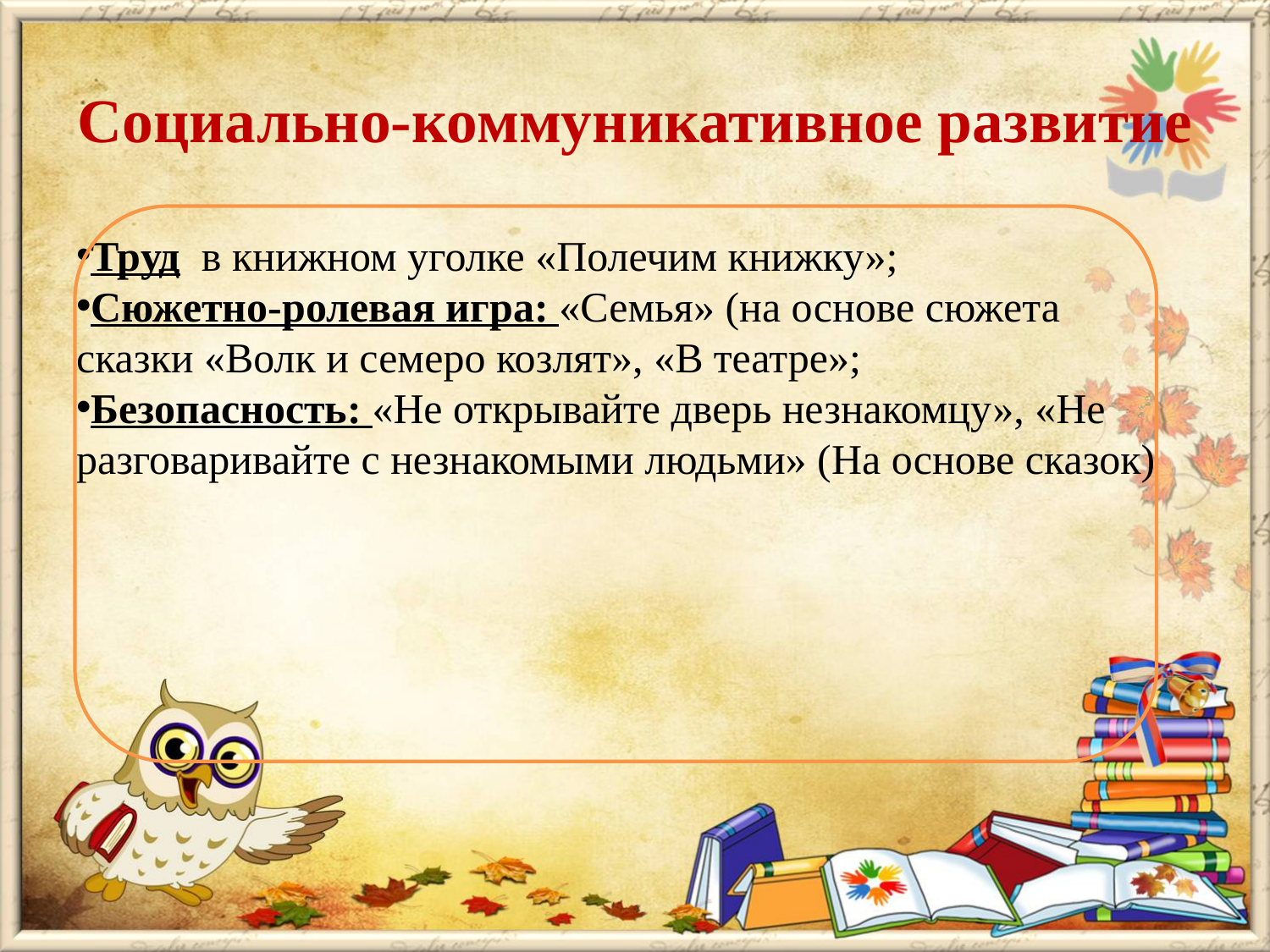

# Социально-коммуникативное развитие

Труд  в книжном уголке «Полечим книжку»;
Сюжетно-ролевая игра: «Семья» (на основе сюжета
сказки «Волк и семеро козлят», «В театре»;
Безопасность: «Не открывайте дверь незнакомцу», «Не разговаривайте с незнакомыми людьми» (На основе сказок)